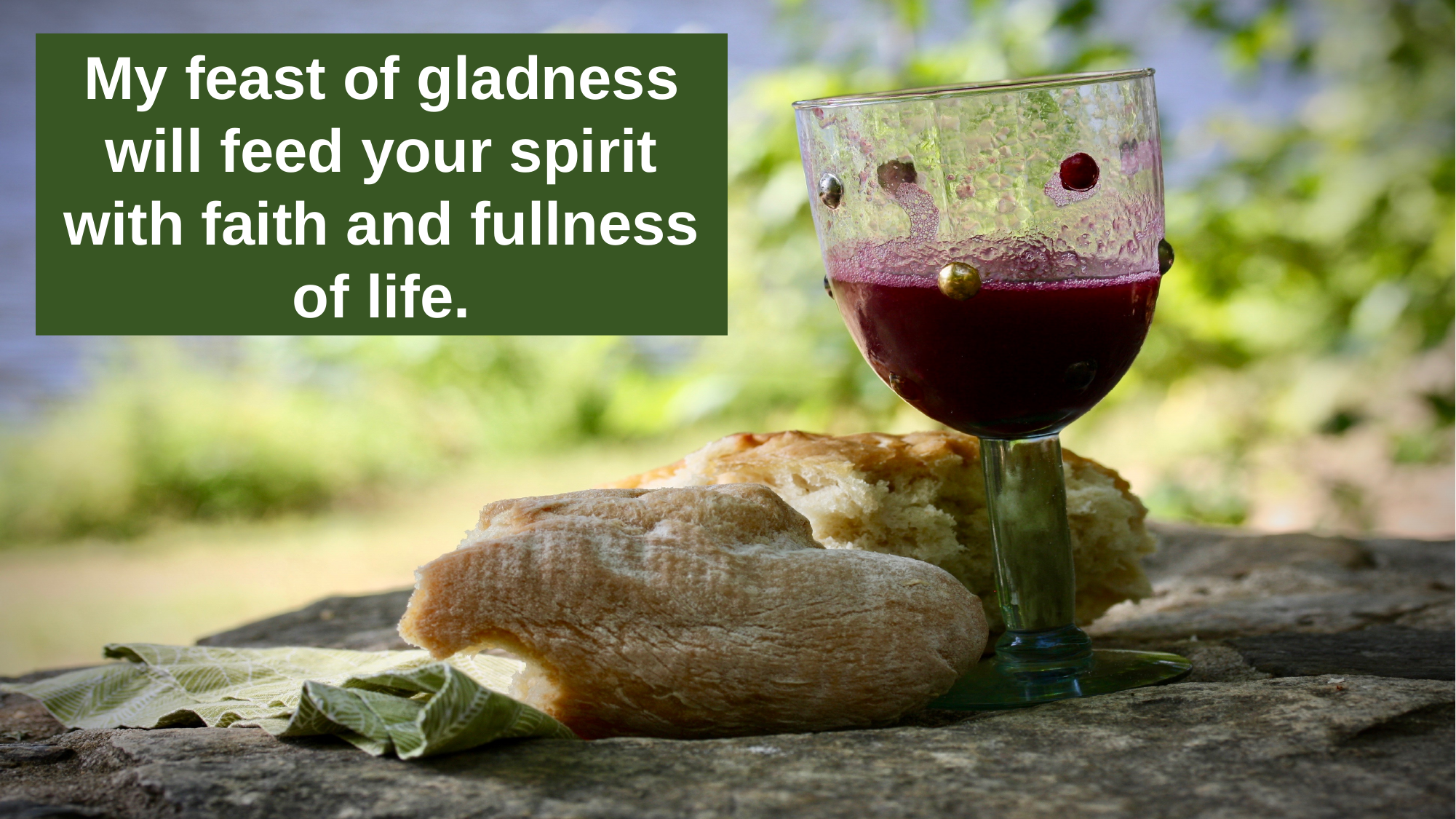

My feast of gladness
will feed your spirit
with faith and fullness of life.